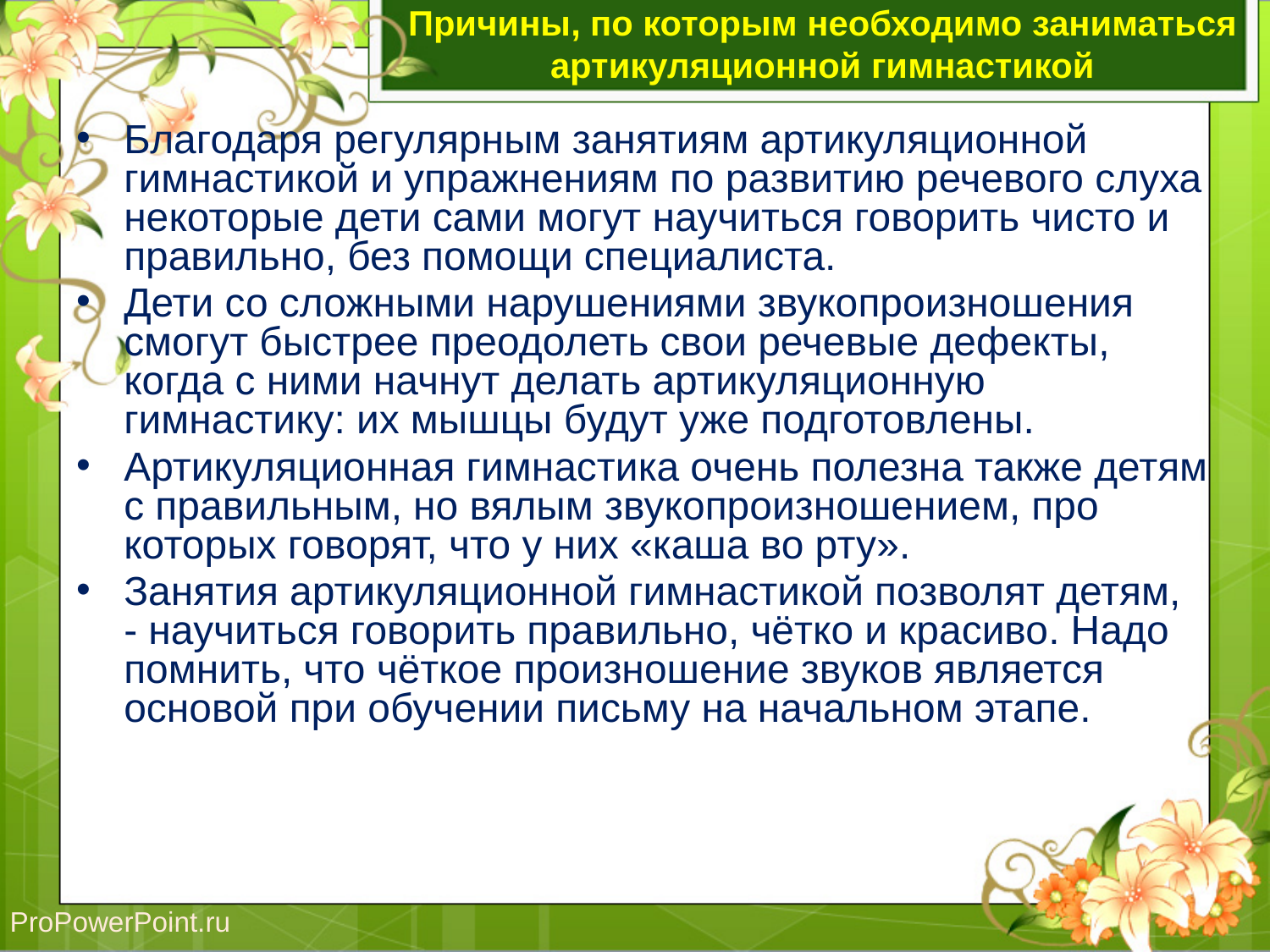

# Причины, по которым необходимо заниматься артикуляционной гимнастикой
Благодаря регулярным занятиям артикуляционной гимнастикой и упражнениям по развитию речевого слуха некоторые дети сами могут научиться говорить чисто и правильно, без помощи специалиста.
Дети со сложными нарушениями звукопроизношения смогут быстрее преодолеть свои речевые дефекты, когда с ними начнут делать артикуляционную гимнастику: их мышцы будут уже подготовлены.
Артикуляционная гимнастика очень полезна также детям с правильным, но вялым звукопроизношением, про которых говорят, что у них «каша во рту».
Занятия артикуляционной гимнастикой позволят детям,  - научиться говорить правильно, чётко и красиво. Надо помнить, что чёткое произношение звуков является основой при обучении письму на начальном этапе.